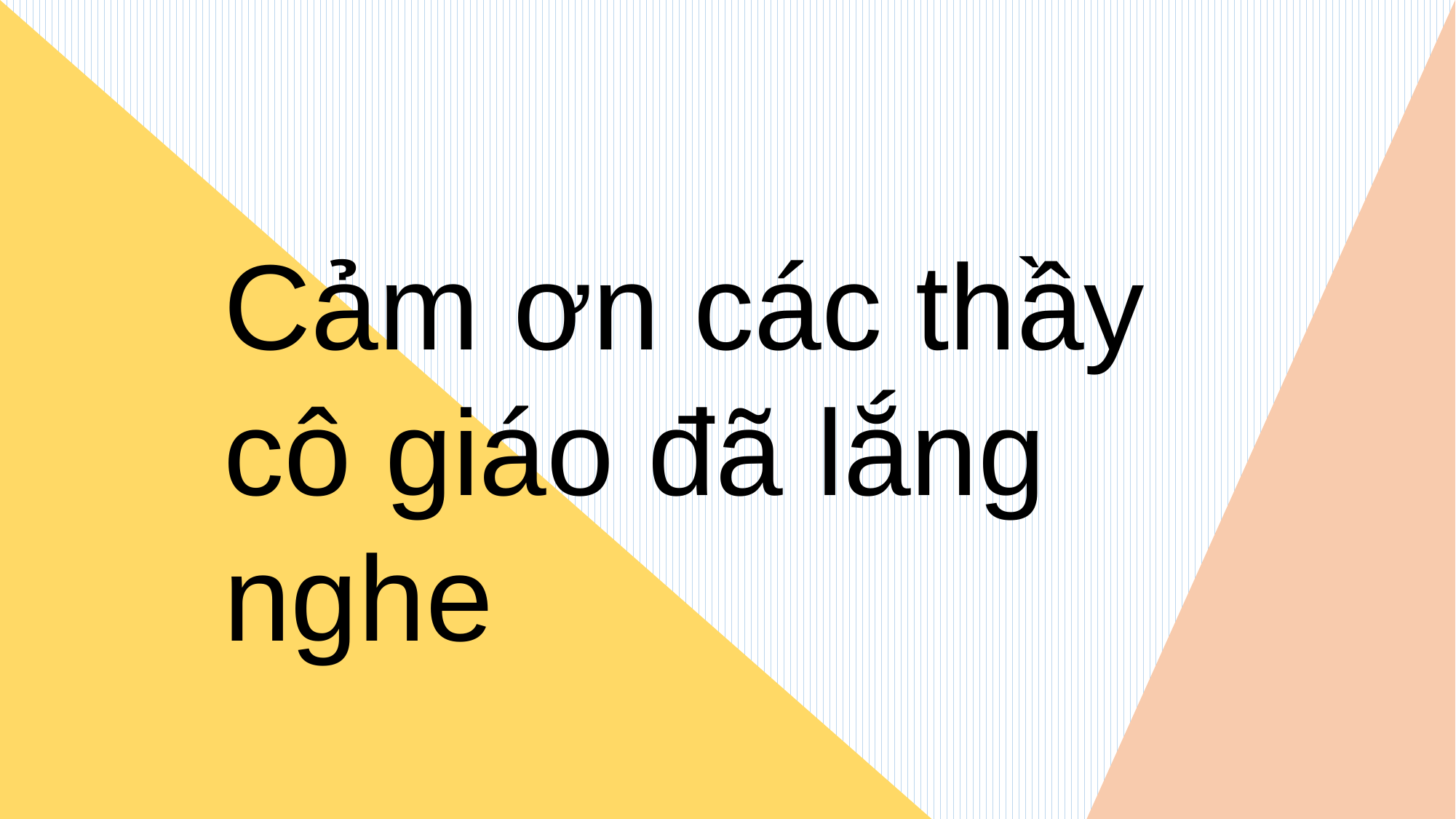

Cảm ơn các thầy cô giáo đã lắng nghe